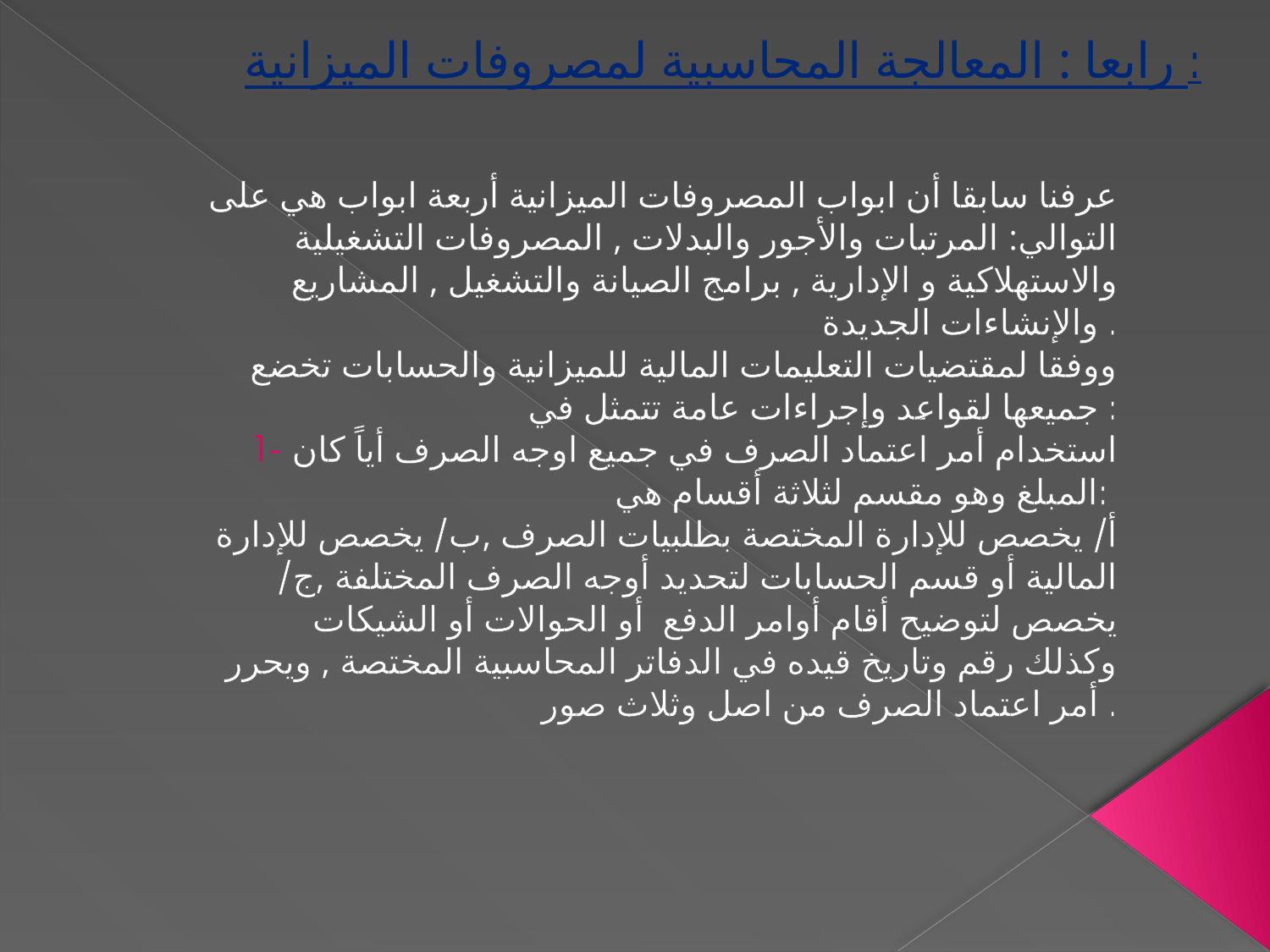

# رابعا : المعالجة المحاسبية لمصروفات الميزانية :
عرفنا سابقا أن ابواب المصروفات الميزانية أربعة ابواب هي على التوالي: المرتبات والأجور والبدلات , المصروفات التشغيلية والاستهلاكية و الإدارية , برامج الصيانة والتشغيل , المشاريع والإنشاءات الجديدة .
ووفقا لمقتضيات التعليمات المالية للميزانية والحسابات تخضع جميعها لقواعد وإجراءات عامة تتمثل في :
1- استخدام أمر اعتماد الصرف في جميع اوجه الصرف أياً كان المبلغ وهو مقسم لثلاثة أقسام هي:
أ/ يخصص للإدارة المختصة بطلبيات الصرف ,ب/ يخصص للإدارة المالية أو قسم الحسابات لتحديد أوجه الصرف المختلفة ,ج/ يخصص لتوضيح أقام أوامر الدفع  أو الحوالات أو الشيكات  وكذلك رقم وتاريخ قيده في الدفاتر المحاسبية المختصة , ويحرر أمر اعتماد الصرف من اصل وثلاث صور .